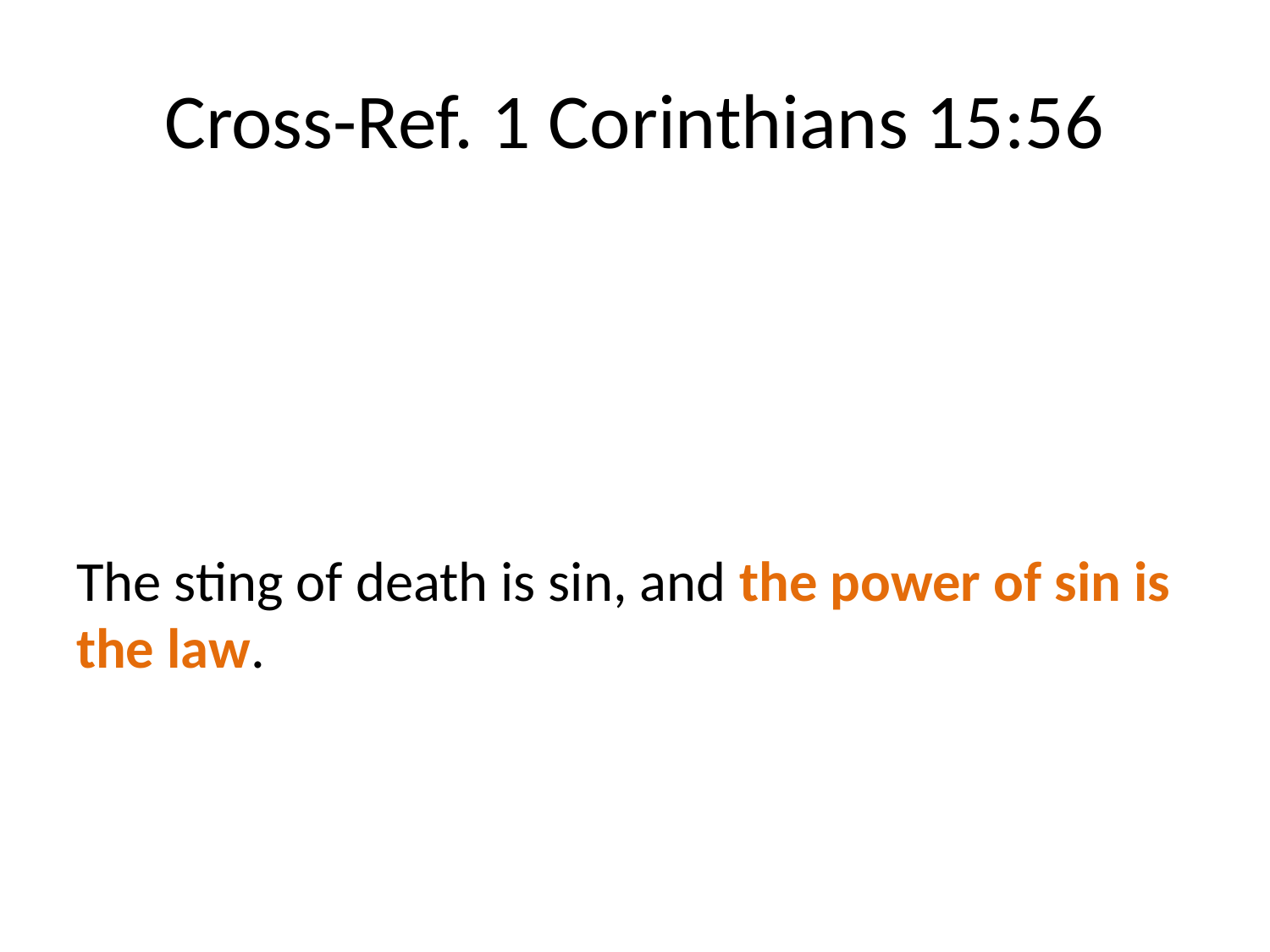

# Cross-Ref. 1 Corinthians 15:56

The sting of death is sin, and the power of sin is the law.